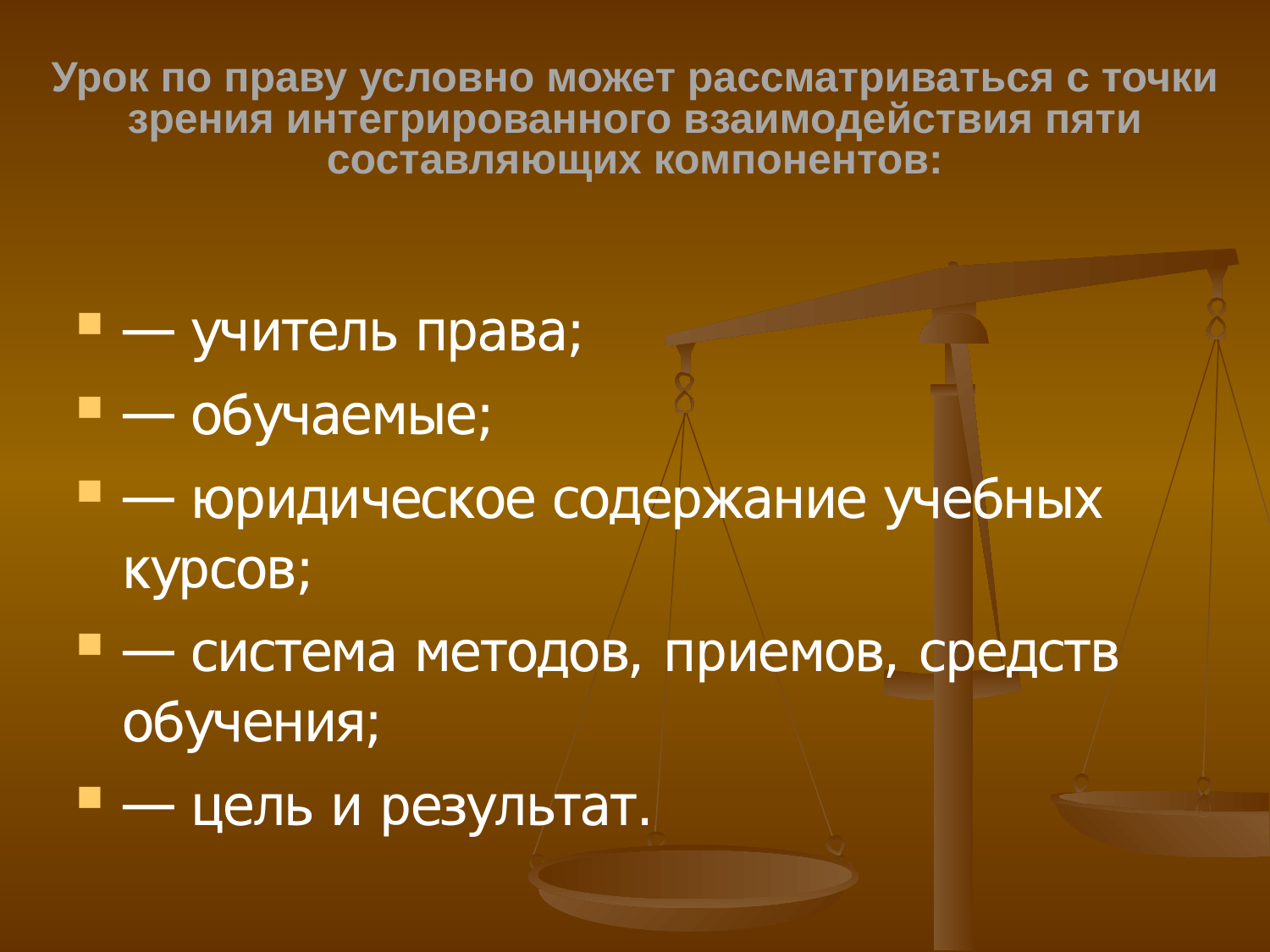

# Урок по праву условно может рассматриваться с точки зрения интегрированного взаимодействия пяти составляющих компонентов:
— учитель права;
— обучаемые;
— юридическое содержание учебных курсов;
— система методов, приемов, средств обучения;
— цель и результат.